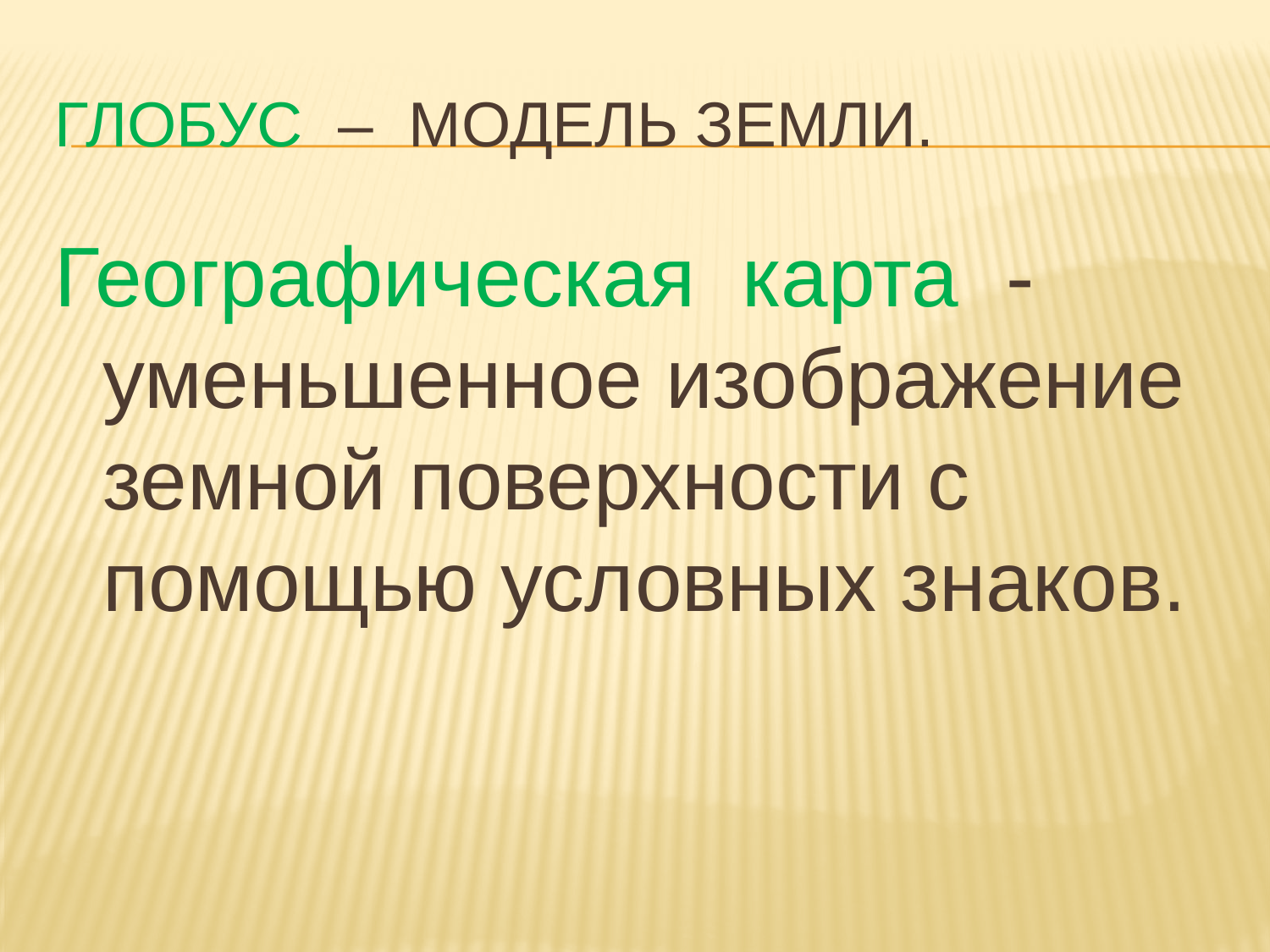

# Глобус  –  модель Земли.
Географическая  карта  -  уменьшенное изображение земной поверхности с помощью условных знаков.